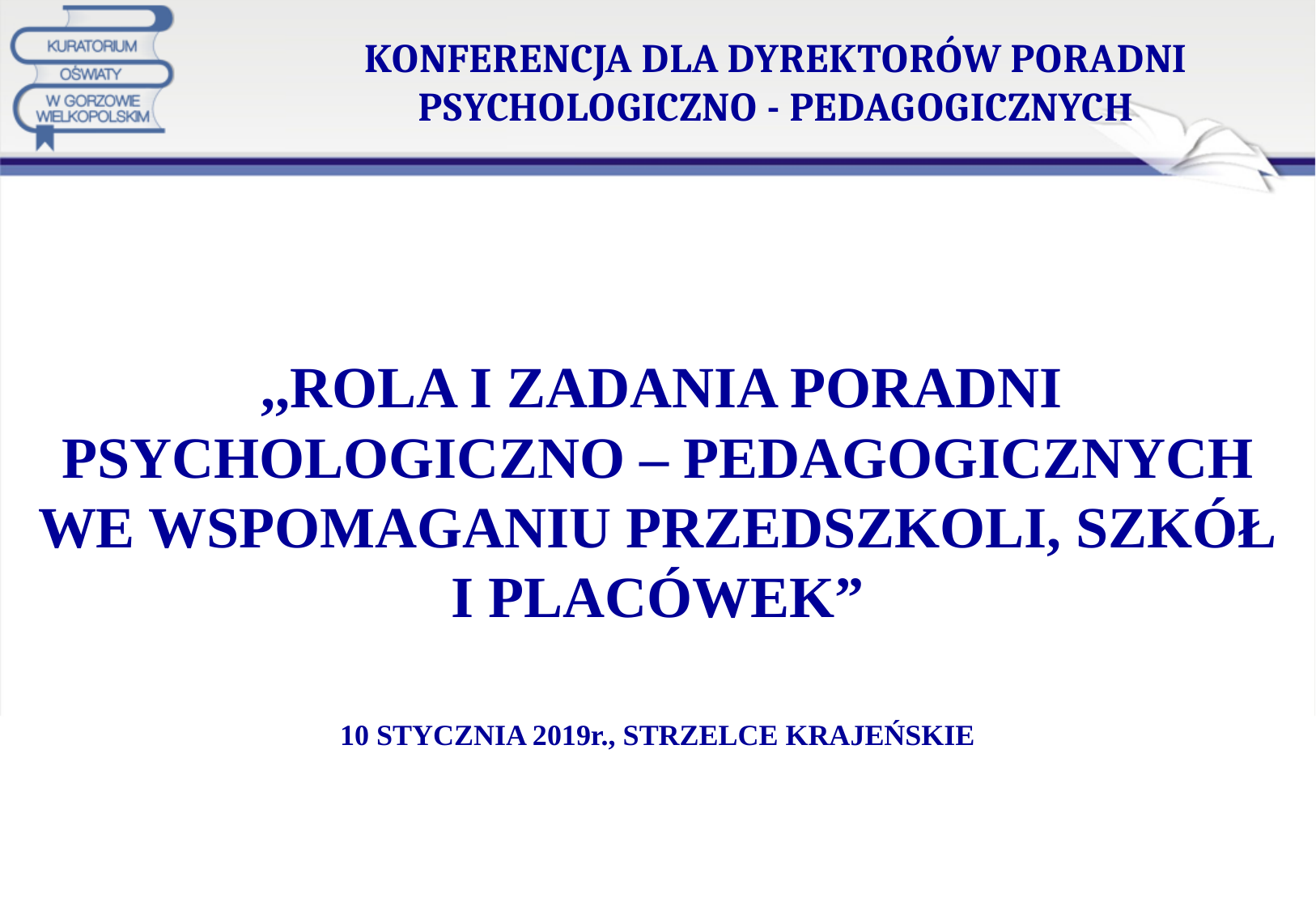

# KONFERENCJA DLA DYREKTORÓW PORADNI PSYCHOLOGICZNO - PEDAGOGICZNYCH

 ,,ROLA I ZADANIA PORADNI PSYCHOLOGICZNO – PEDAGOGICZNYCH WE WSPOMAGANIU PRZEDSZKOLI, SZKÓŁ I PLACÓWEK”

10 STYCZNIA 2019r., STRZELCE KRAJEŃSKIE